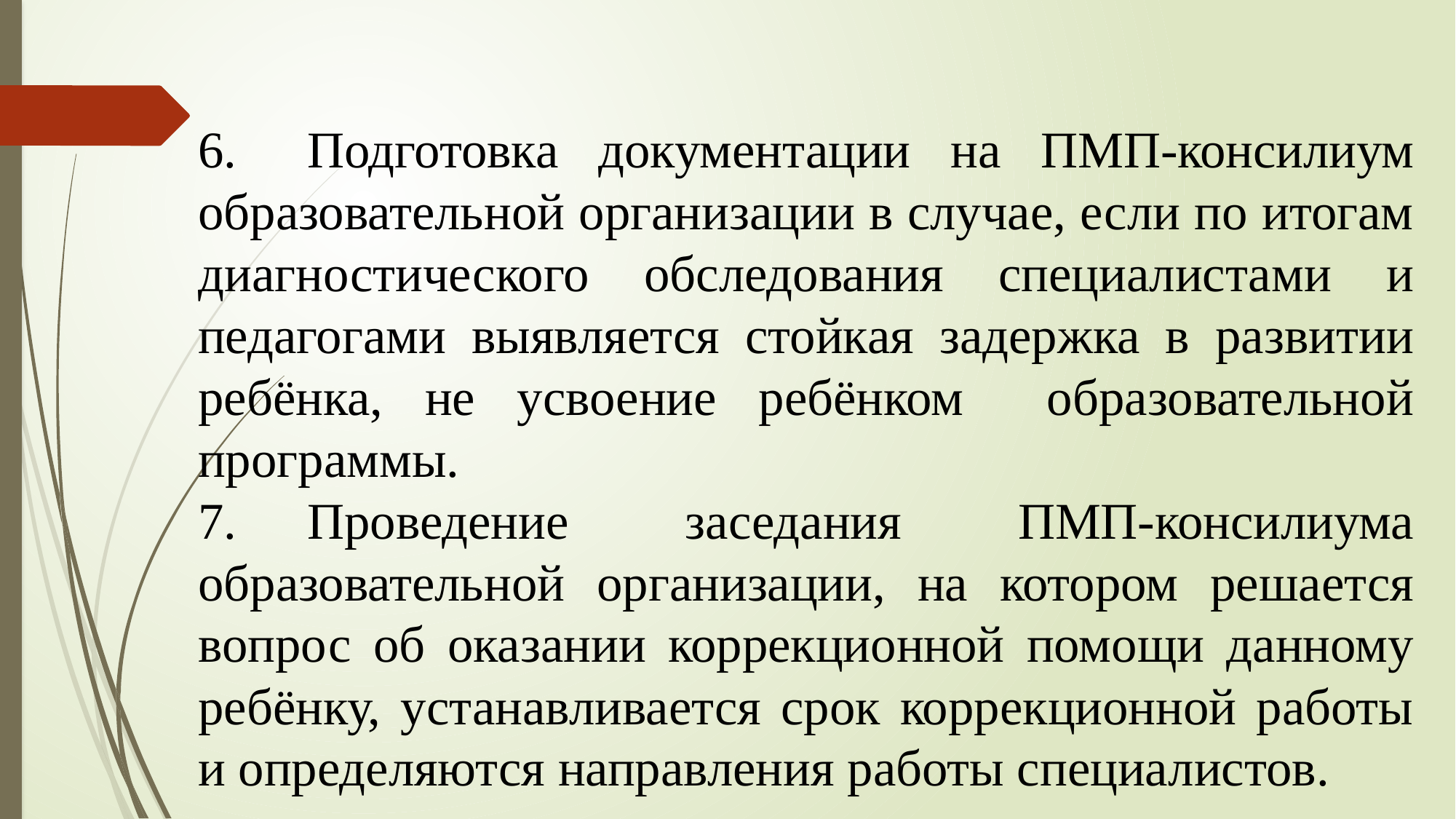

6.	Подготовка документации на ПМП-консилиум образовательной организации в случае, если по итогам диагностического обследования специалистами и педагогами выявляется стойкая задержка в развитии ребёнка, не усвоение ребёнком  образовательной программы.
7.	Проведение заседания ПМП-консилиума образовательной организации, на котором решается вопрос об оказании коррекционной помощи данному ребёнку, устанавливается срок коррекционной работы и определяются направления работы специалистов.